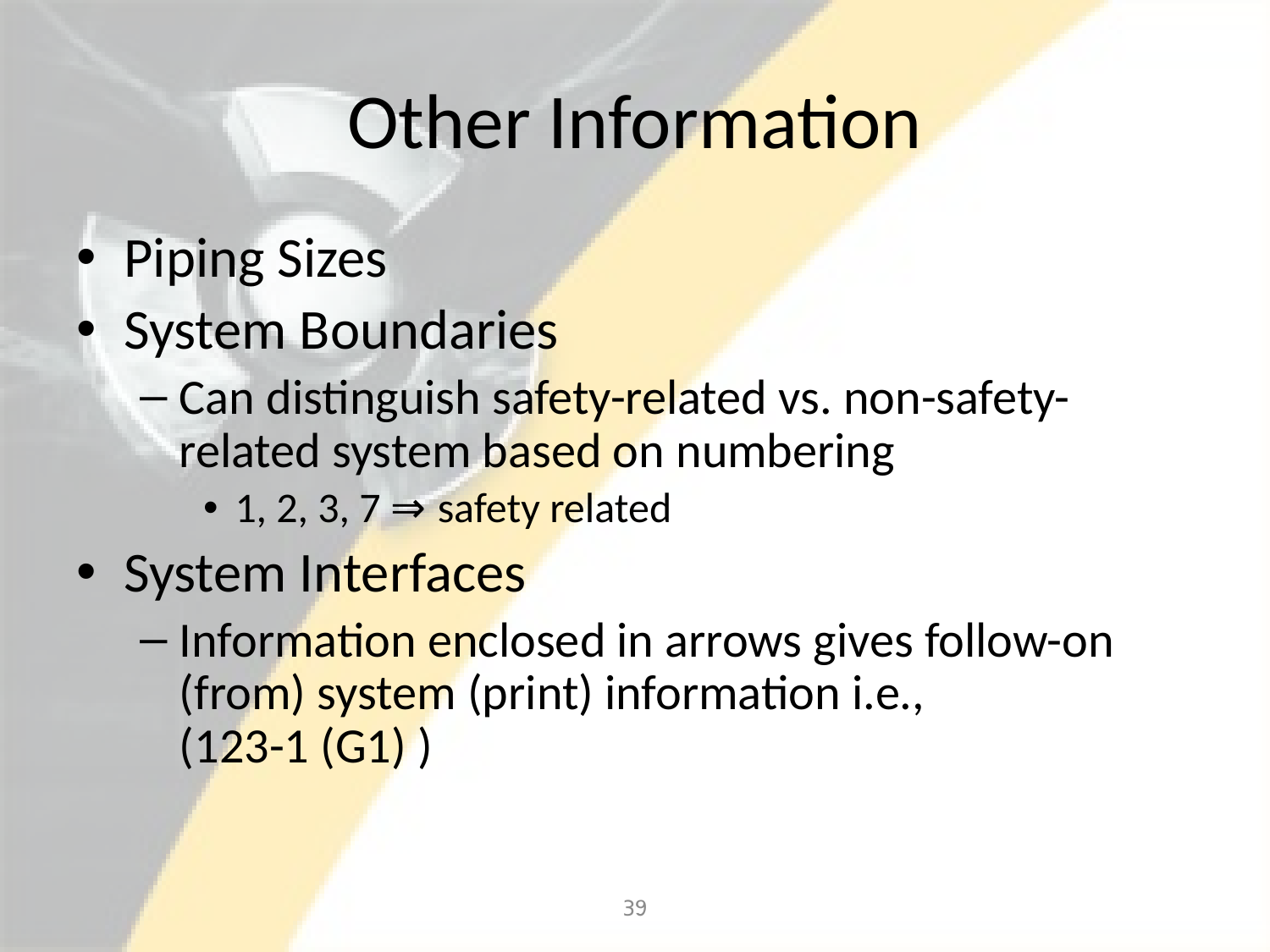

# Other Information
Piping Sizes
System Boundaries
Can distinguish safety-related vs. non-safety-related system based on numbering
1, 2, 3, 7 ⇒ safety related
System Interfaces
Information enclosed in arrows gives follow-on (from) system (print) information i.e.,
(123-1 (G1) )
39